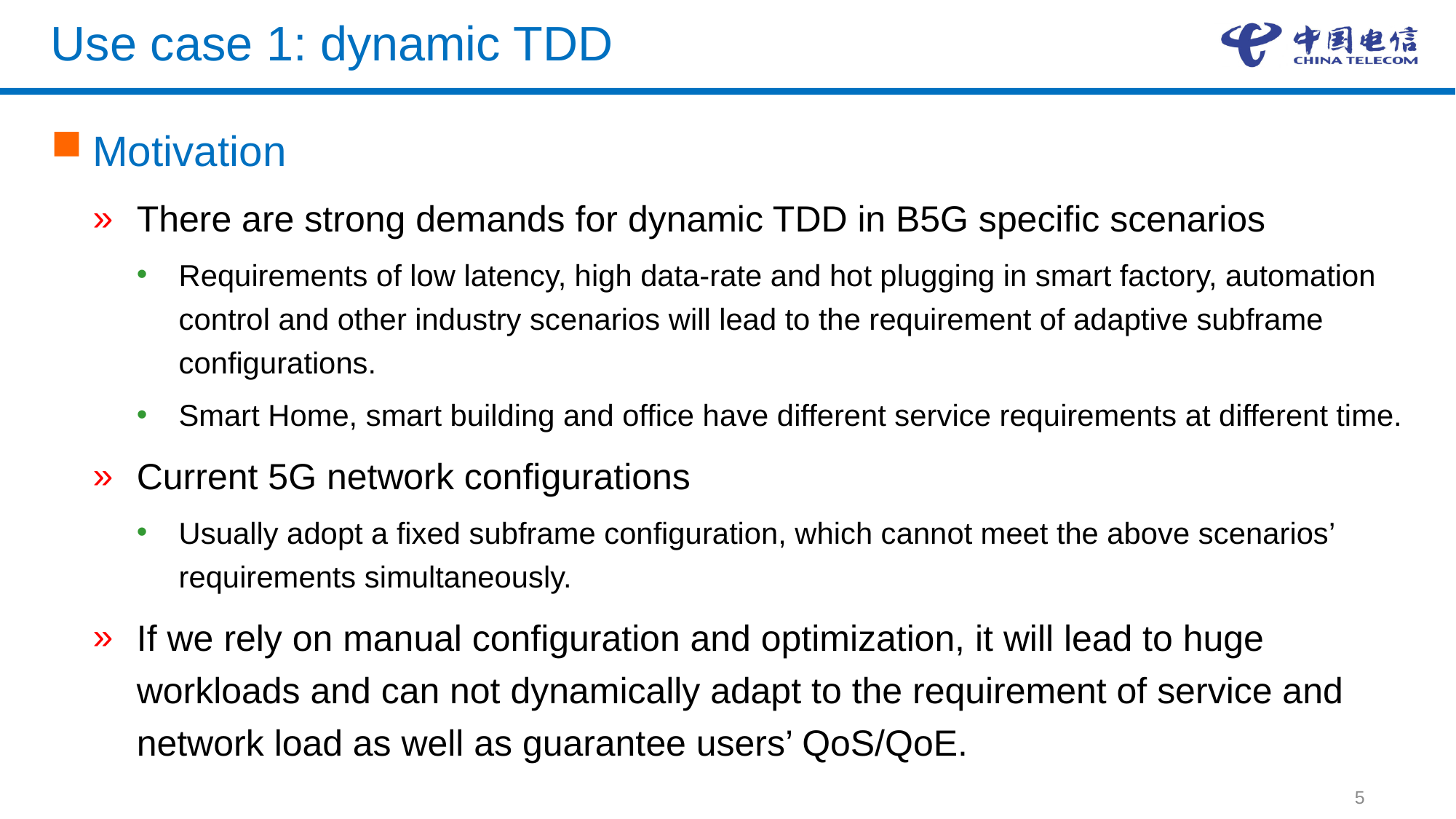

# Use case 1: dynamic TDD
Motivation
There are strong demands for dynamic TDD in B5G specific scenarios
Requirements of low latency, high data-rate and hot plugging in smart factory, automation control and other industry scenarios will lead to the requirement of adaptive subframe configurations.
Smart Home, smart building and office have different service requirements at different time.
Current 5G network configurations
Usually adopt a fixed subframe configuration, which cannot meet the above scenarios’ requirements simultaneously.
If we rely on manual configuration and optimization, it will lead to huge workloads and can not dynamically adapt to the requirement of service and network load as well as guarantee users’ QoS/QoE.

5